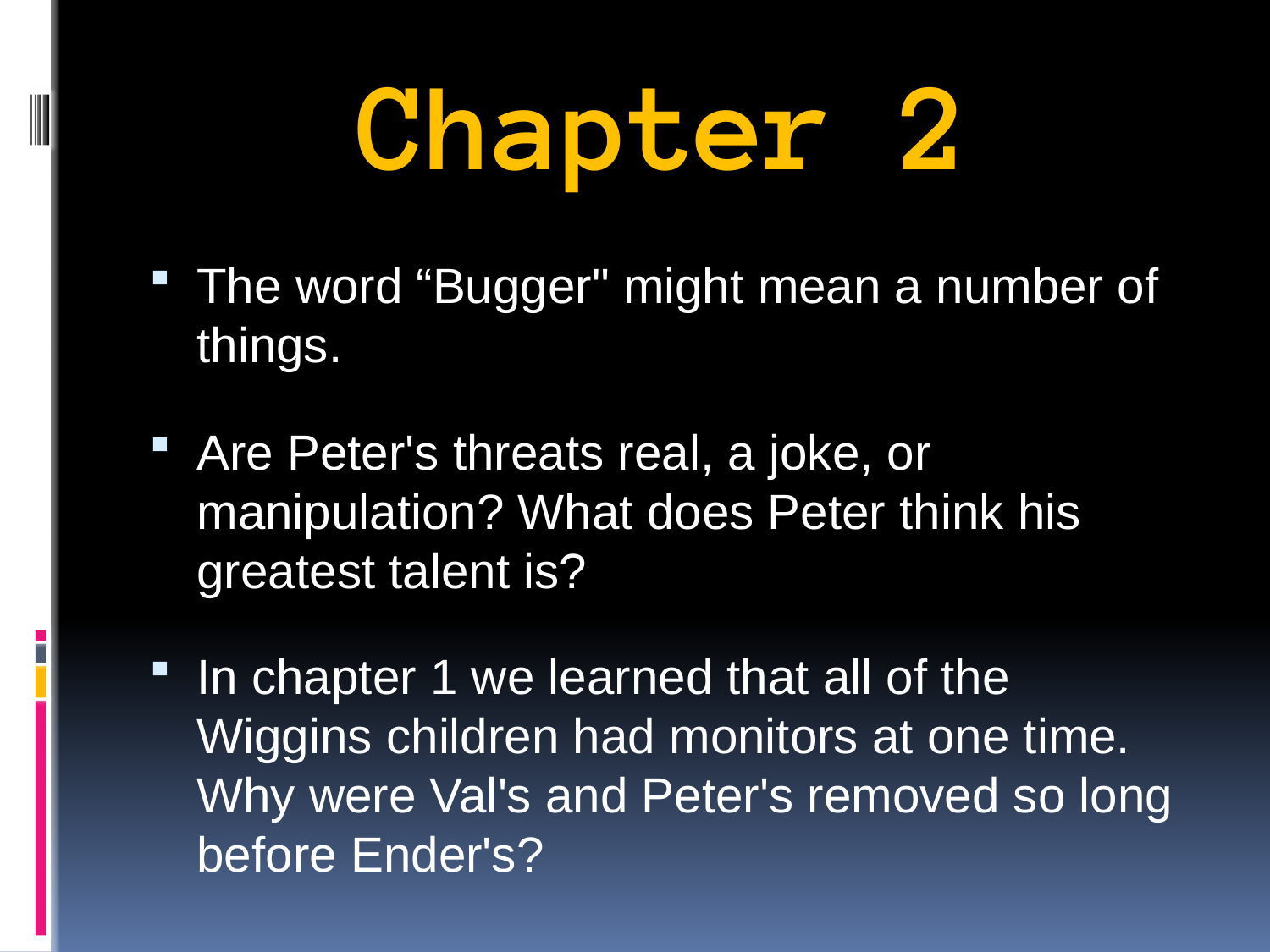

The word “Bugger" might mean a number of things.

Are Peter's threats real, a joke, or manipulation? What does Peter think his greatest talent is?

In chapter 1 we learned that all of the Wiggins children had monitors at one time. Why were Val's and Peter's removed so long before Ender's?
Chapter 2